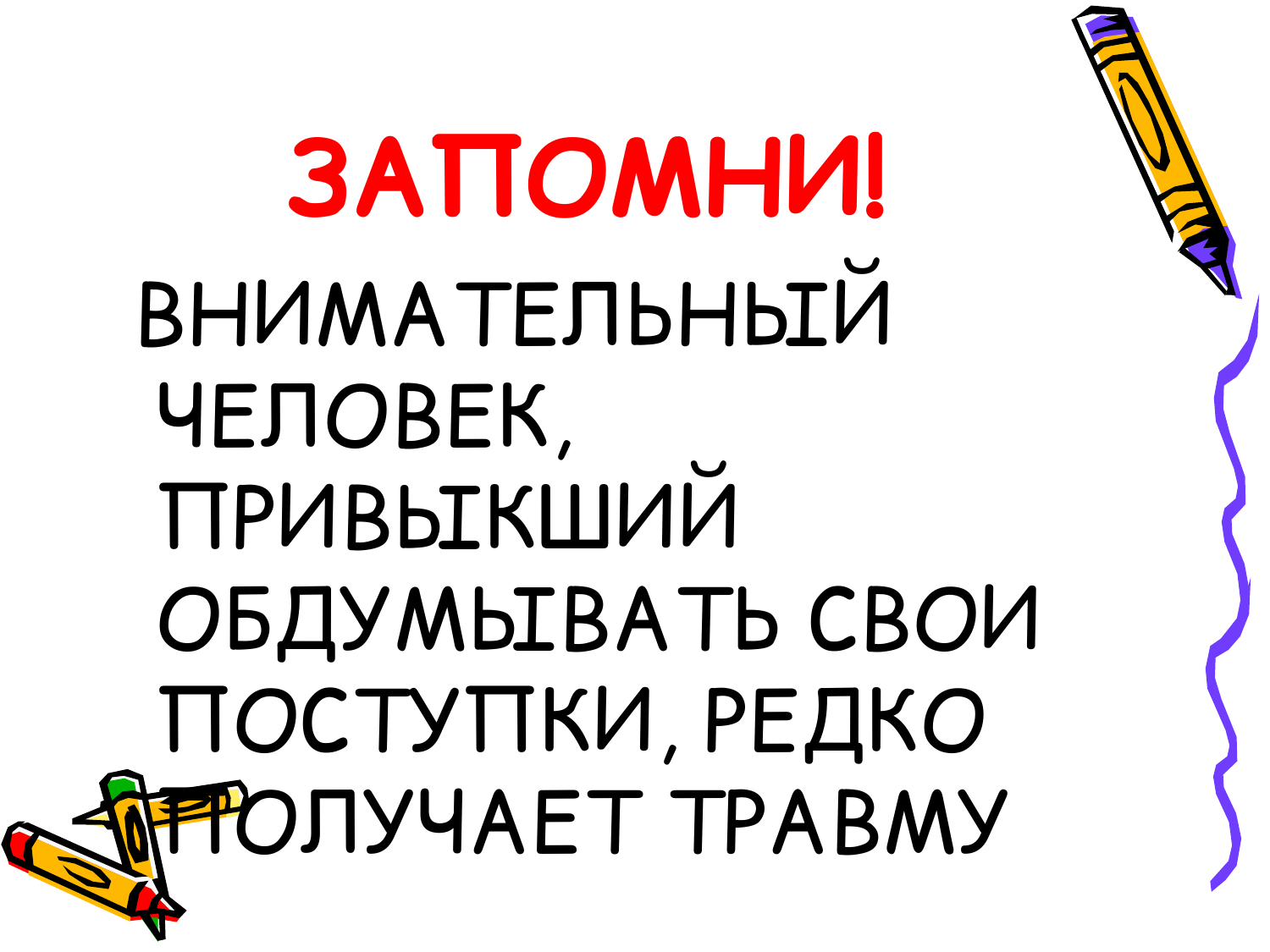

# ЗАПОМНИ!
 ВНИМАТЕЛЬНЫЙ ЧЕЛОВЕК, ПРИВЫКШИЙ ОБДУМЫВАТЬ СВОИ ПОСТУПКИ, РЕДКО ПОЛУЧАЕТ ТРАВМУ